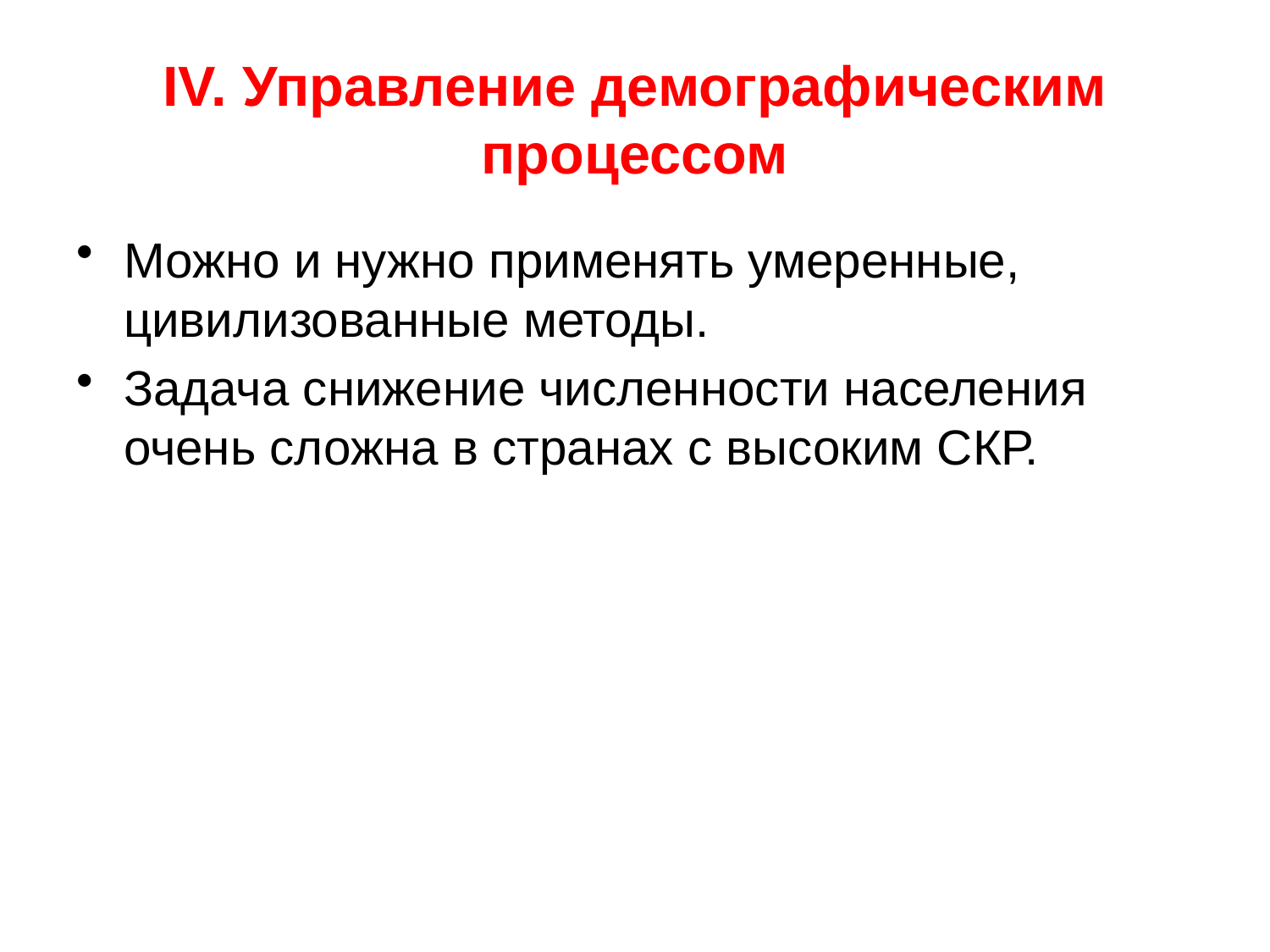

# IV. Управление демографическим процессом
Можно и нужно применять умеренные, цивилизованные методы.
Задача снижение численности населения очень сложна в странах с высоким СКР.